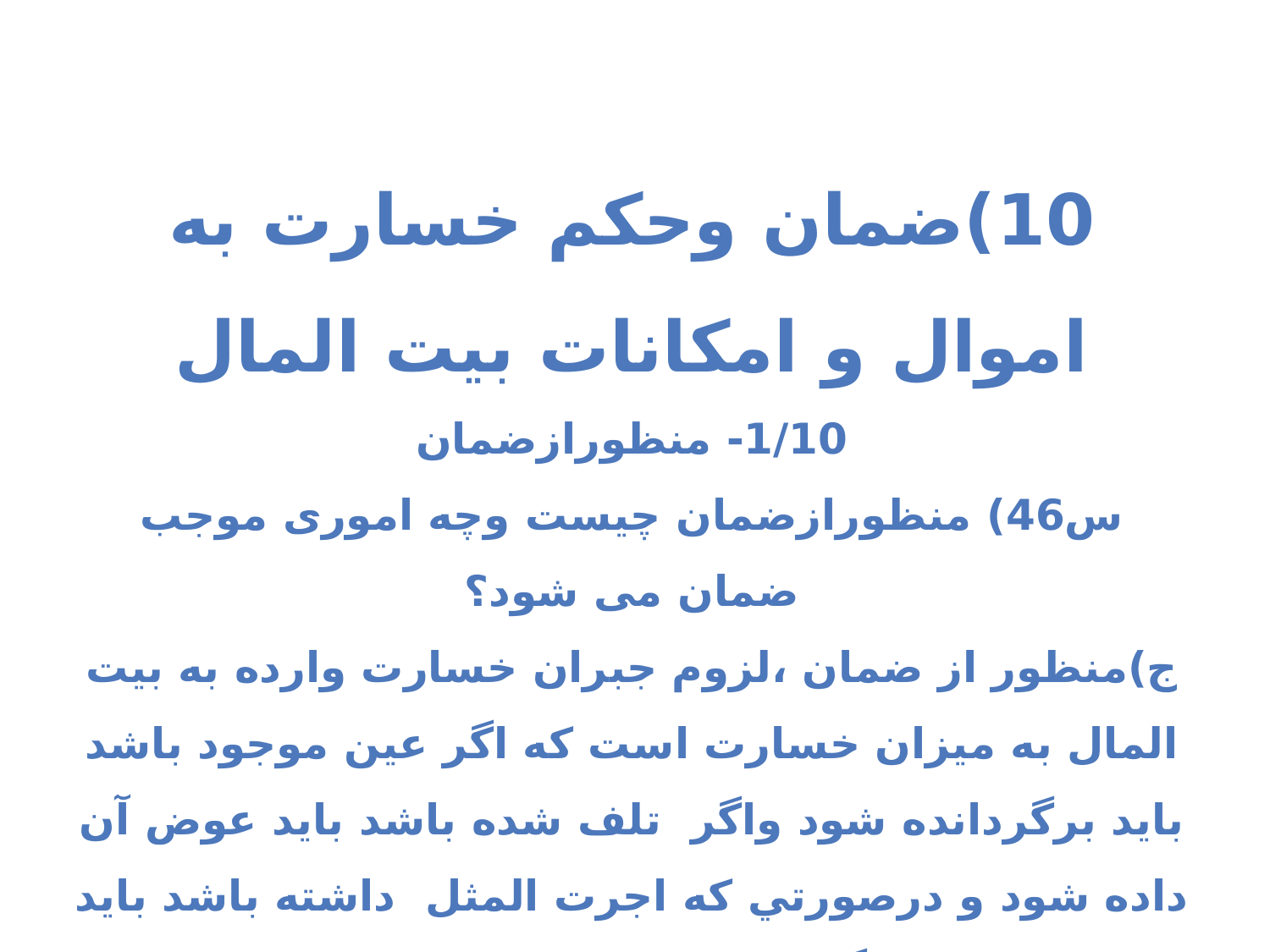

4)استفاده از شبکه های اجتماعی  که موجلاق و جدایی زن و شوهر شود، جایز نیست   . (استفتاءازدفتر مقام معظم رهبری،29/11/1394)
5) دیدن فیلمهای مستهجن توسط زن وشوهر  که موجب تحری شهوت شود، جایز نیست. (اجوبه،س1200)
6) اگر استفاده از فضای مجازی، شبکه های اجتماعی و بازیهای اینترنتی، موجب اذیت و آزار والدین شود، حرام و گناه است.
10)ضمان وحکم خسارت به اموال و امكانات بيت المال
1/10- منظورازضمان
س46) منظورازضمان چیست وچه اموری موجب ضمان می شود؟
ج)منظور از ضمان ،لزوم جبران خسارت وارده به بيت المال به ميزان خسارت است كه اگر عين موجود باشد بايد برگردانده شود واگر  تلف شده باشد بايد عوض آن داده شود و درصورتي كه اجرت المثل  داشته باشد بايد به بيت المال برگردد .                                                                                                                                          استفاده ازبیت المال  بطور غير متعارف و يا بدون اذن مسئول صاحب اذن  ونیز خسارت عمدی واردکردن به بیت المال  موجب ضمان می شود و بايد جبران گردد.